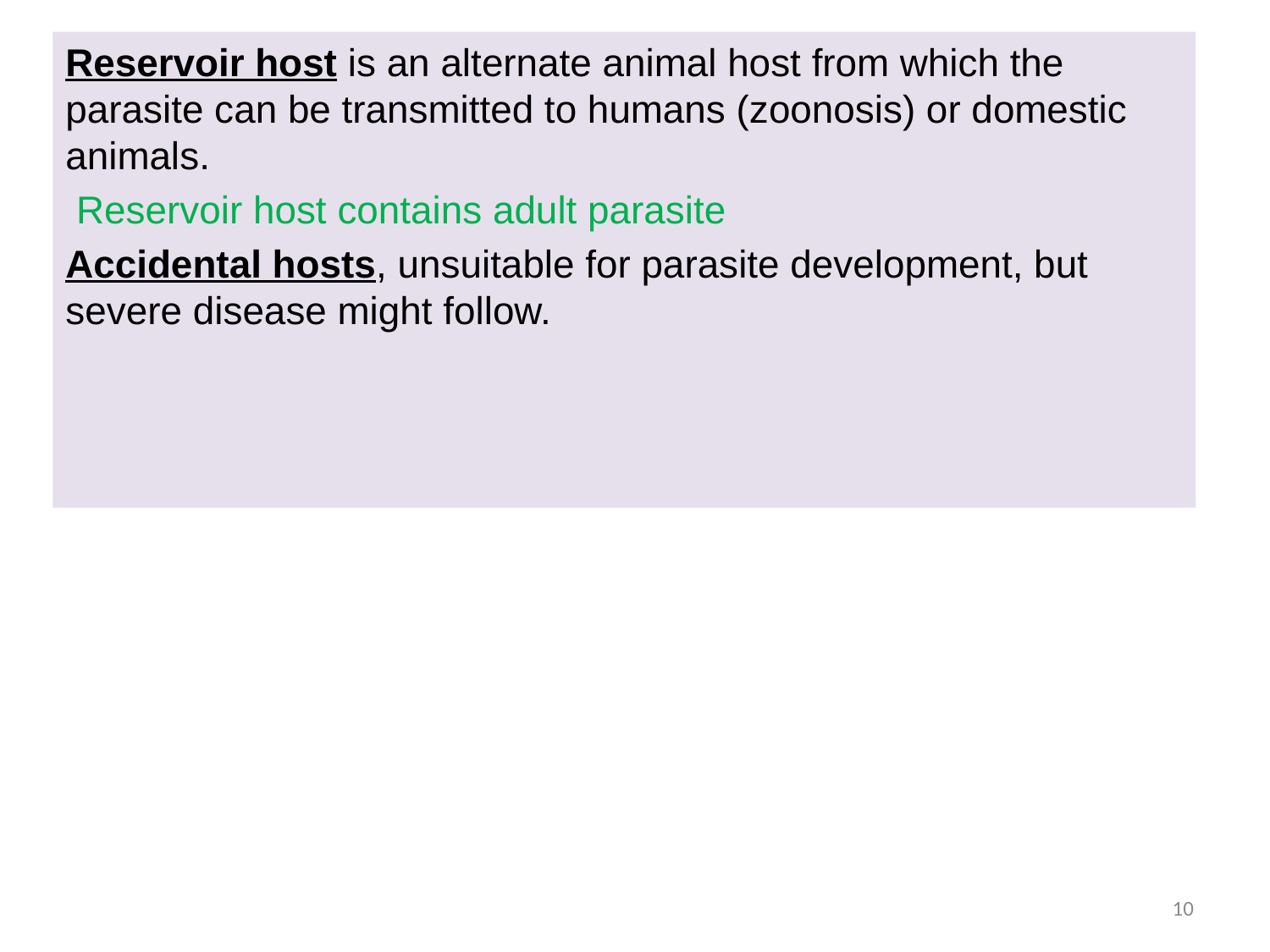

Reservoir host is an alternate animal host from which the parasite can be transmitted to humans (zoonosis) or domestic animals.
 Reservoir host contains adult parasite
Accidental hosts, unsuitable for parasite development, but severe disease might follow.

10